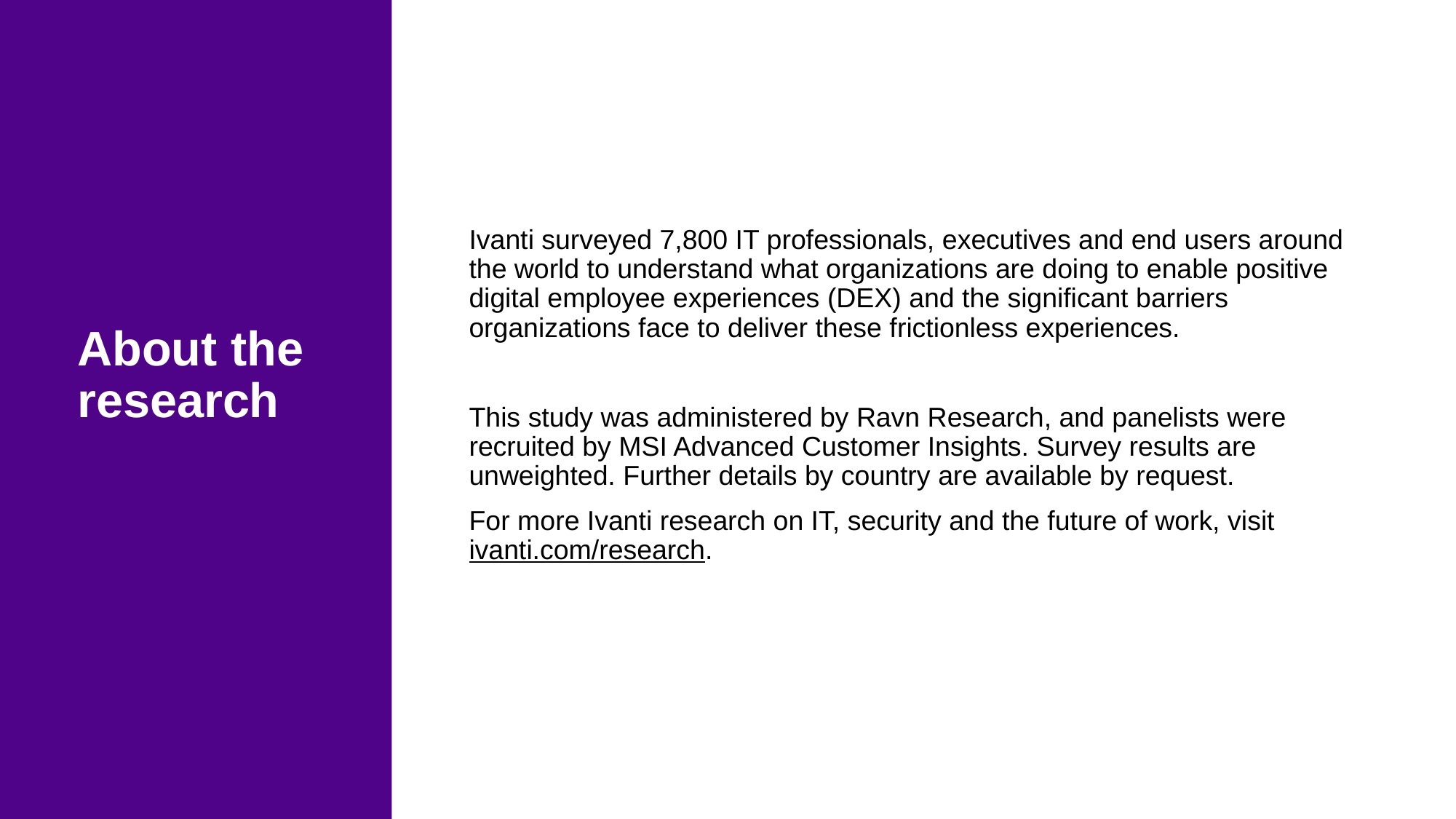

Ivanti surveyed 7,800 IT professionals, executives and end users around the world to understand what organizations are doing to enable positive digital employee experiences (DEX) and the significant barriers organizations face to deliver these frictionless experiences.

This study was administered by Ravn Research, and panelists were recruited by MSI Advanced Customer Insights. Survey results are unweighted. Further details by country are available by request.
For more Ivanti research on IT, security and the future of work, visit ivanti.com/research.
About the research